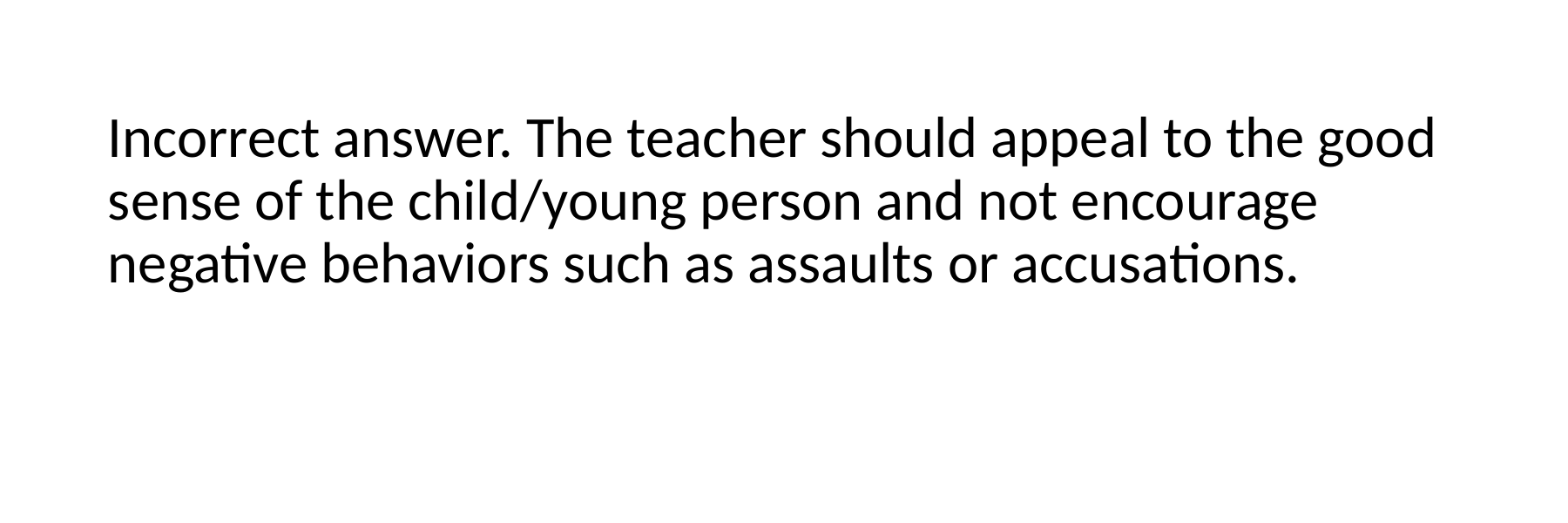

Incorrect answer. The teacher should appeal to the good sense of the child/young person and not encourage negative behaviors such as assaults or accusations.